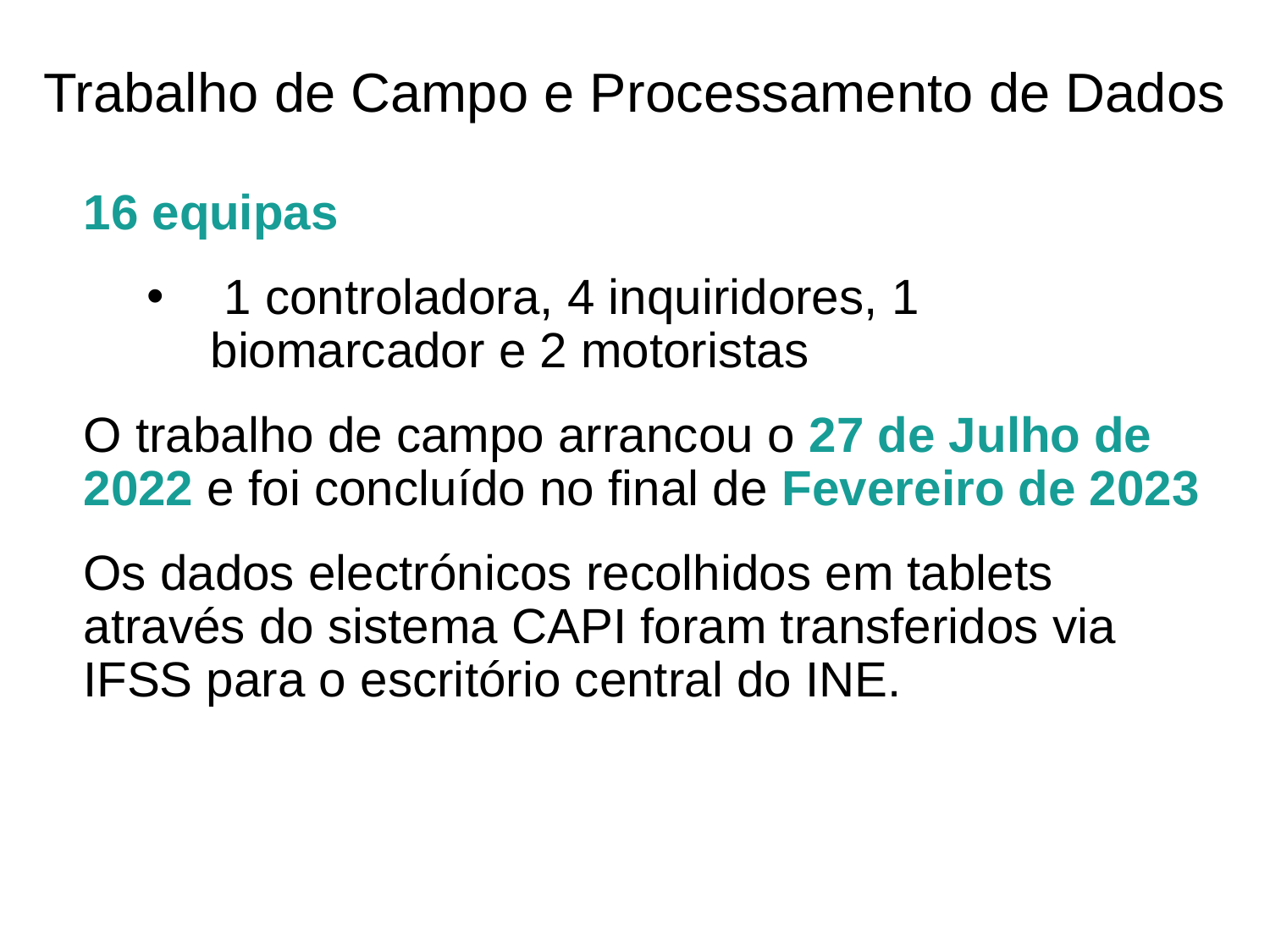

# Trabalho de Campo e Processamento de Dados
16 equipas
 1 controladora, 4 inquiridores, 1 biomarcador e 2 motoristas
O trabalho de campo arrancou o 27 de Julho de 2022 e foi concluído no final de Fevereiro de 2023
Os dados electrónicos recolhidos em tablets através do sistema CAPI foram transferidos via IFSS para o escritório central do INE.